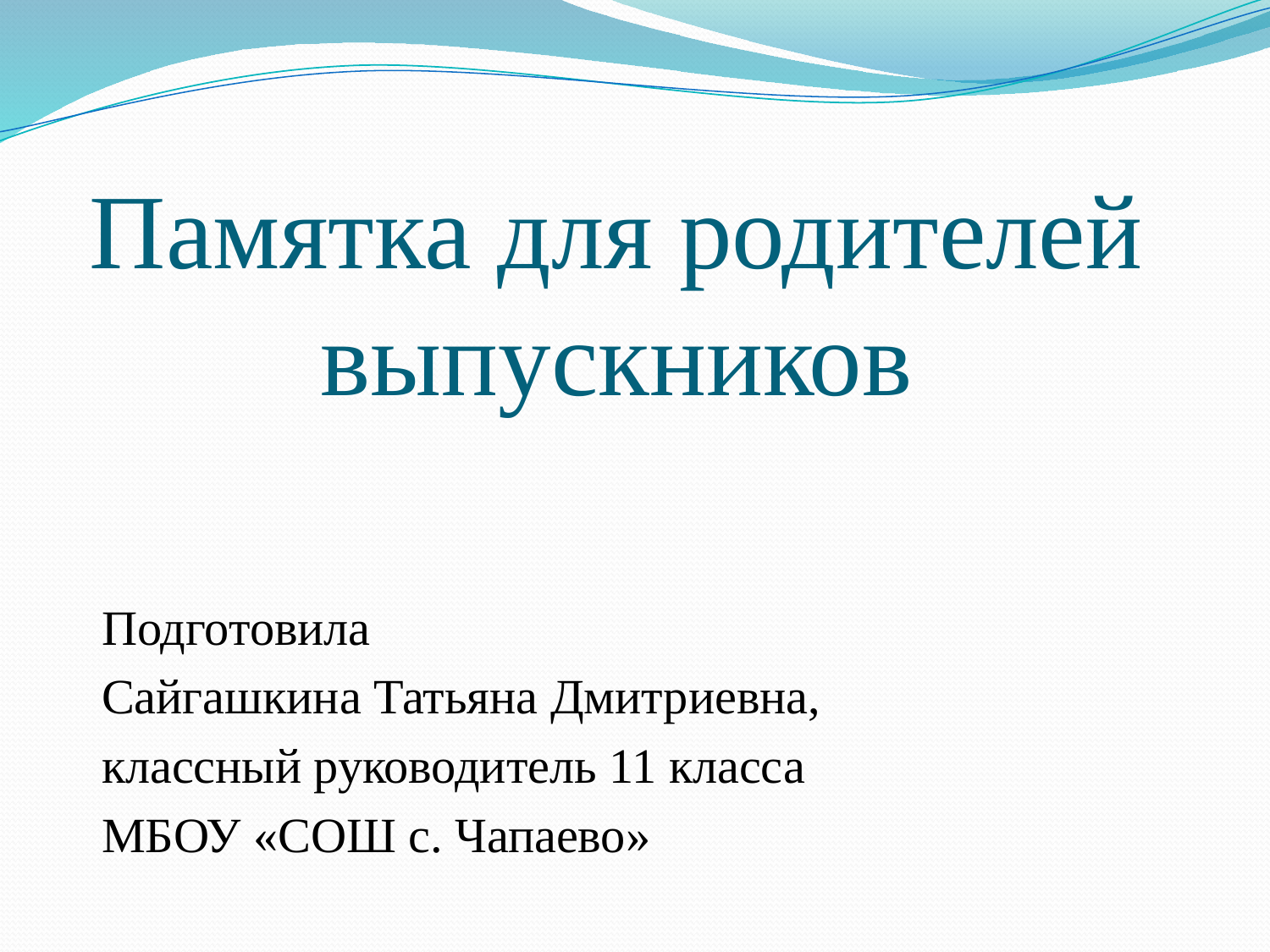

# Памятка для родителей выпускников
Подготовила
Сайгашкина Татьяна Дмитриевна,
классный руководитель 11 класса
МБОУ «СОШ с. Чапаево»